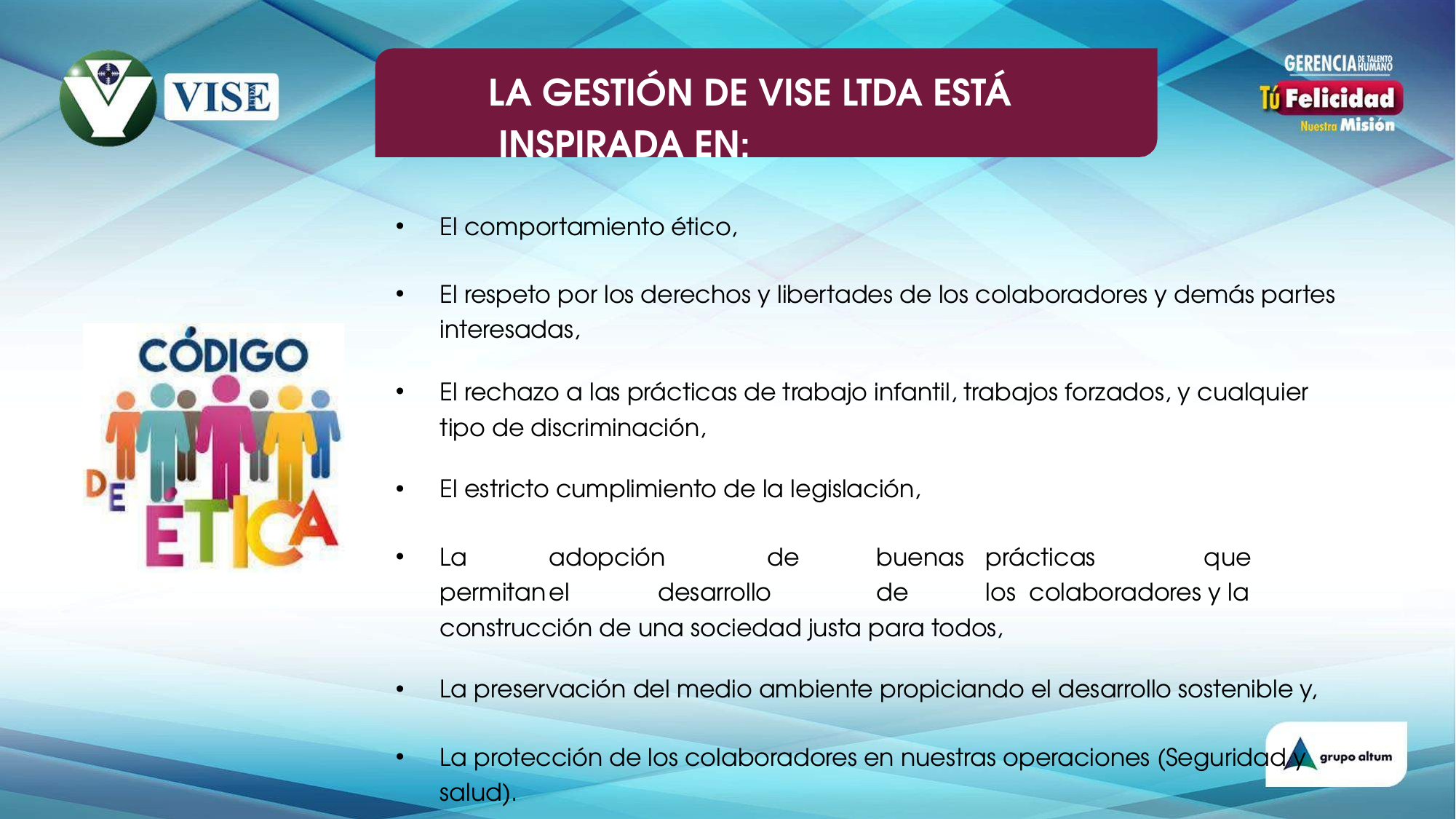

# LA GESTIÓN DE VISE LTDA ESTÁ  INSPIRADA EN:
El comportamiento ético,
El respeto por los derechos y libertades de los colaboradores y demás partes  interesadas,
El rechazo a las prácticas de trabajo infantil, trabajos forzados, y cualquier  tipo de discriminación,

El estricto cumplimiento de la legislación,
La	adopción	de	buenas	prácticas	que	permitan	el	desarrollo	de	los  colaboradores y la construcción de una sociedad justa para todos,

La preservación del medio ambiente propiciando el desarrollo sostenible y,
La protección de los colaboradores en nuestras operaciones (Seguridad y  salud).